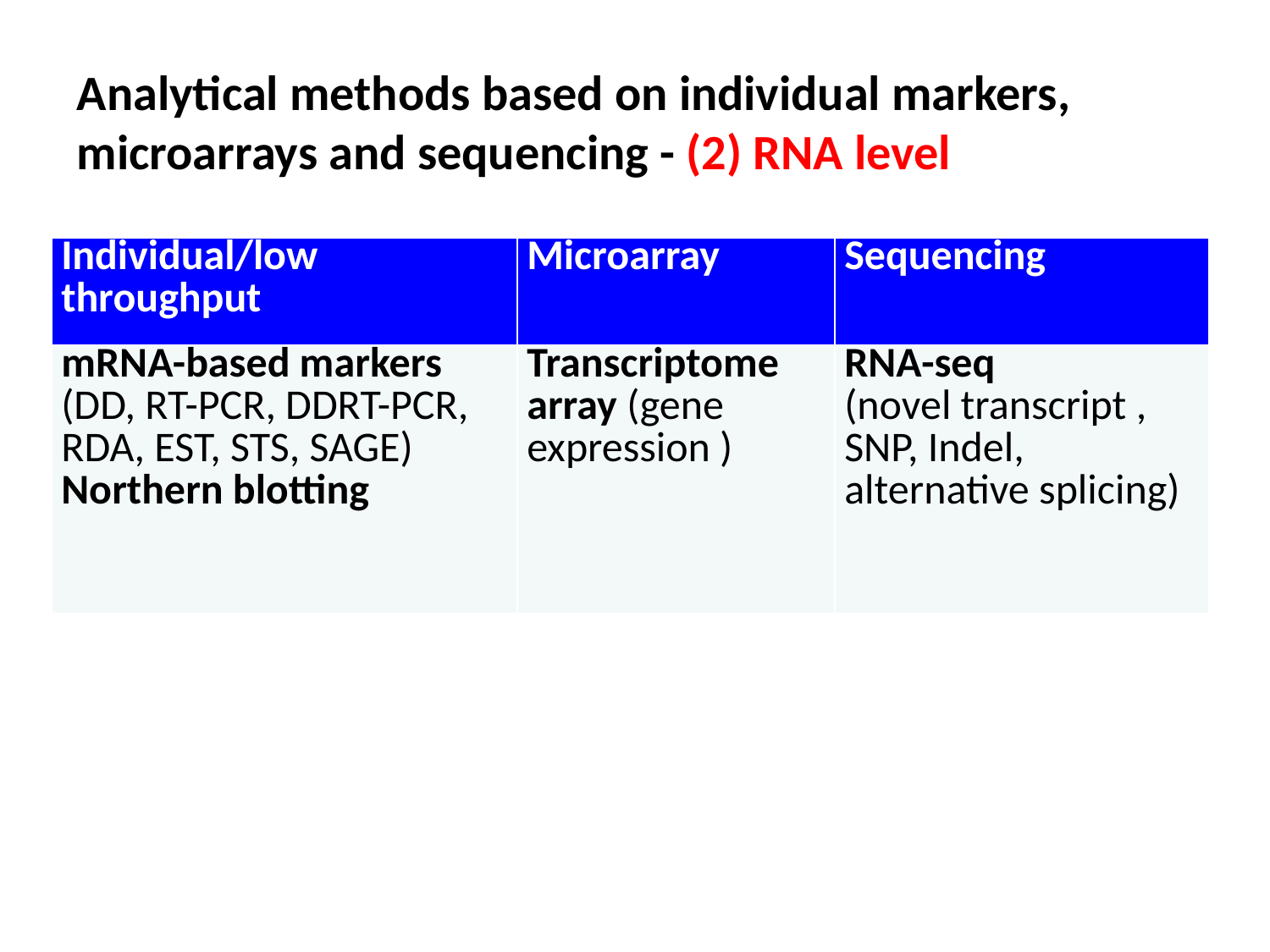

Analytical methods based on individual markers, microarrays and sequencing - (2) RNA level
| Individual/low throughput | Microarray | Sequencing |
| --- | --- | --- |
| mRNA-based markers (DD, RT-PCR, DDRT-PCR, RDA, EST, STS, SAGE) Northern blotting | Transcriptome  array (gene expression ) | RNA-seq (novel transcript , SNP, Indel, alternative splicing) |